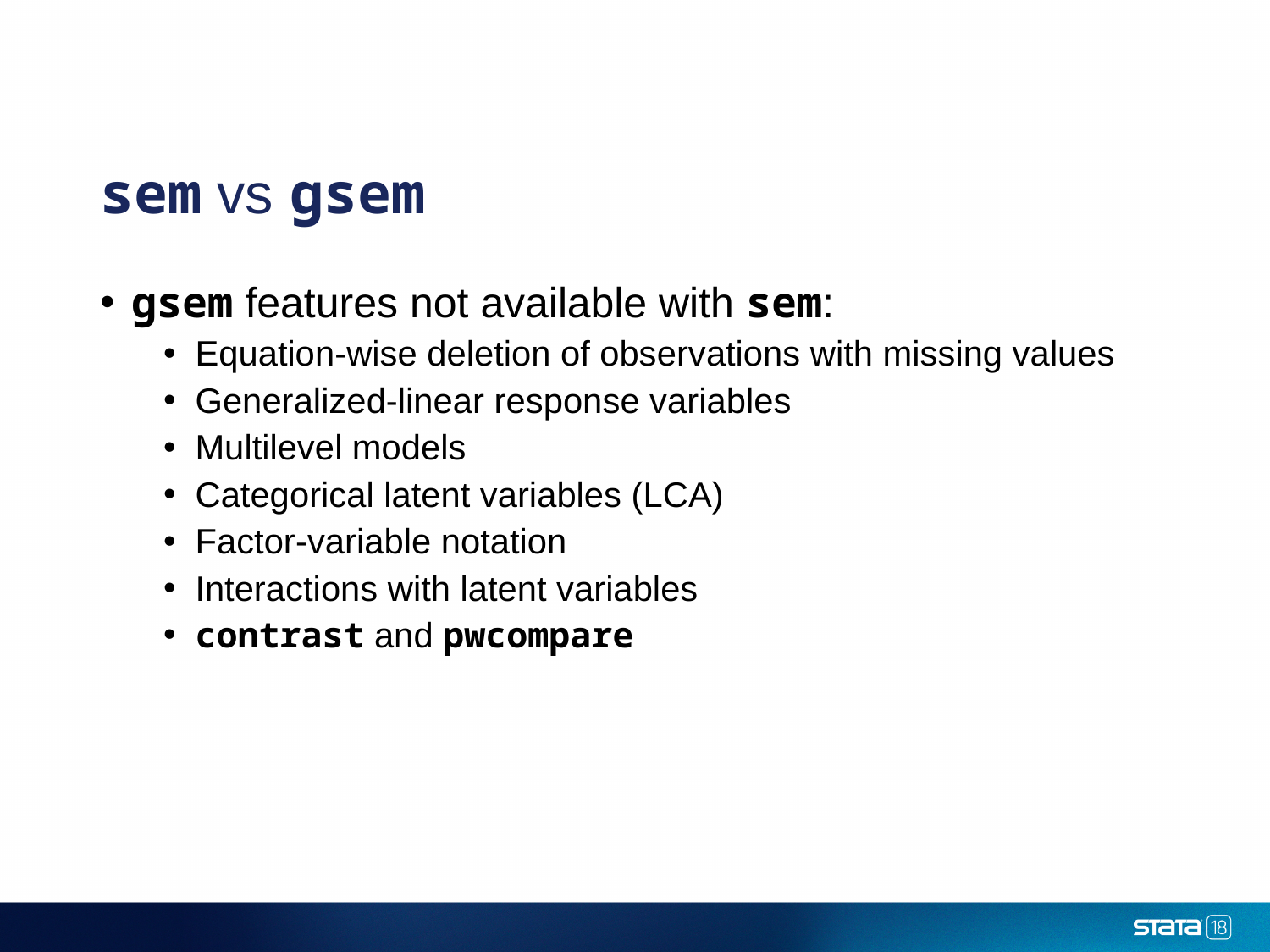

# sem vs gsem
gsem features not available with sem:
Equation-wise deletion of observations with missing values
Generalized-linear response variables
Multilevel models
Categorical latent variables (LCA)
Factor-variable notation
Interactions with latent variables
contrast and pwcompare